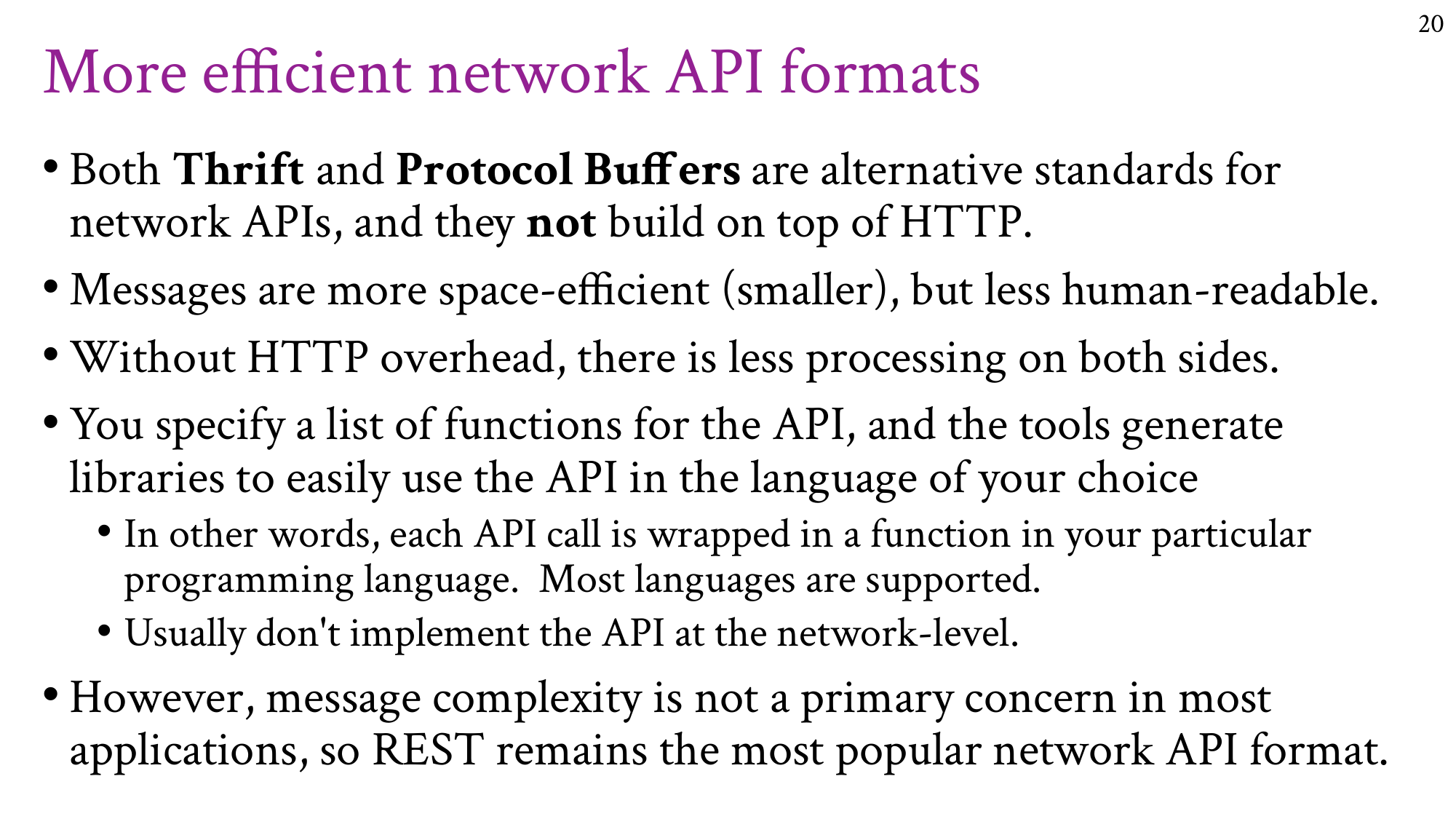

20
# More efficient network API formats
Both Thrift and Protocol Buffers are alternative standards for network APIs, and they not build on top of HTTP.
Messages are more space-efficient (smaller), but less human-readable.
Without HTTP overhead, there is less processing on both sides.
You specify a list of functions for the API, and the tools generate libraries to easily use the API in the language of your choice
In other words, each API call is wrapped in a function in your particular programming language.  Most languages are supported.
Usually don't implement the API at the network-level.
However, message complexity is not a primary concern in most applications, so REST remains the most popular network API format.